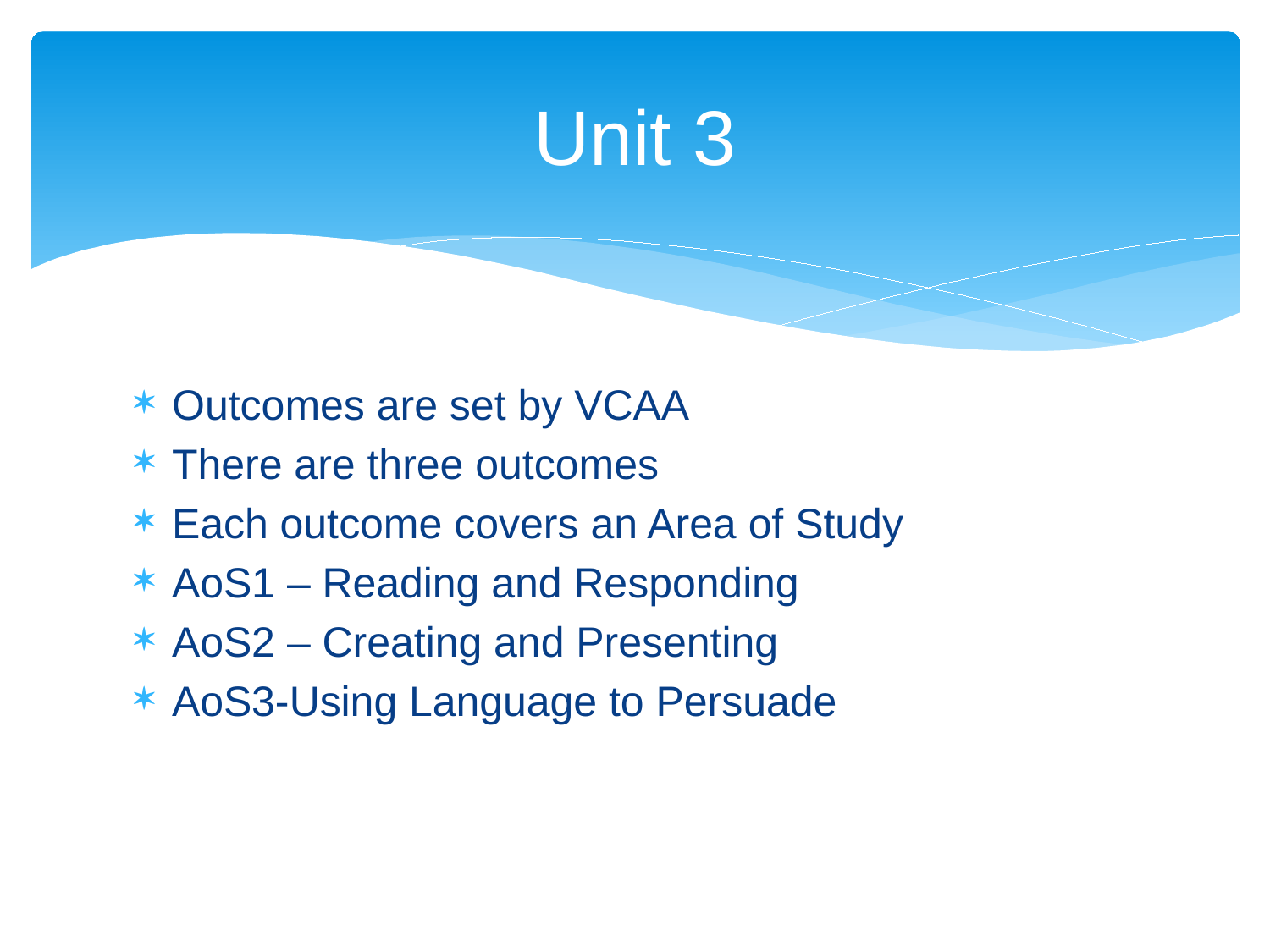

# Unit 3
Outcomes are set by VCAA
There are three outcomes
Each outcome covers an Area of Study
AoS1 – Reading and Responding
AoS2 – Creating and Presenting
AoS3-Using Language to Persuade